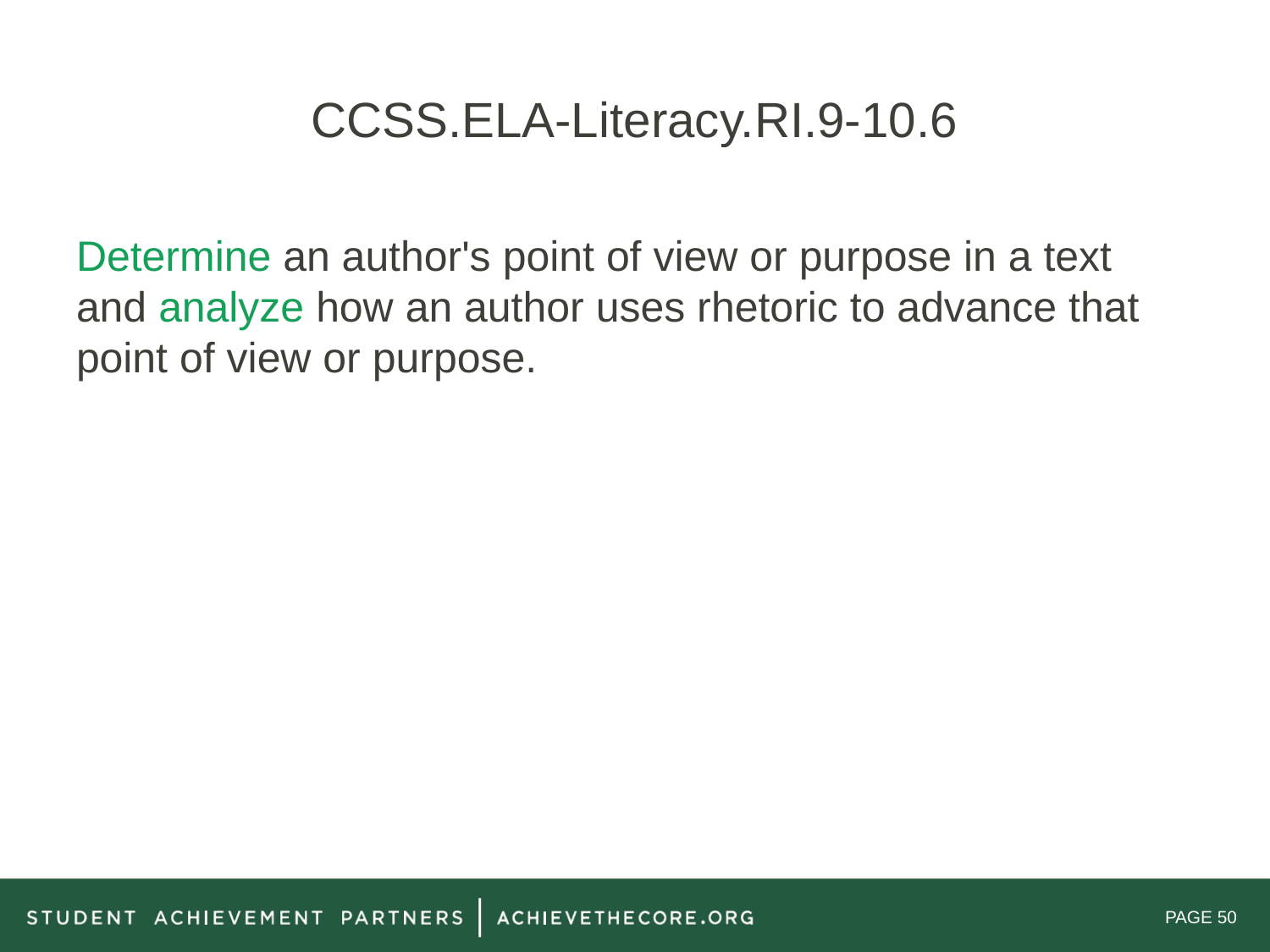

# CCSS.ELA-Literacy.RI.9-10.6
Determine an author's point of view or purpose in a text and analyze how an author uses rhetoric to advance that point of view or purpose.